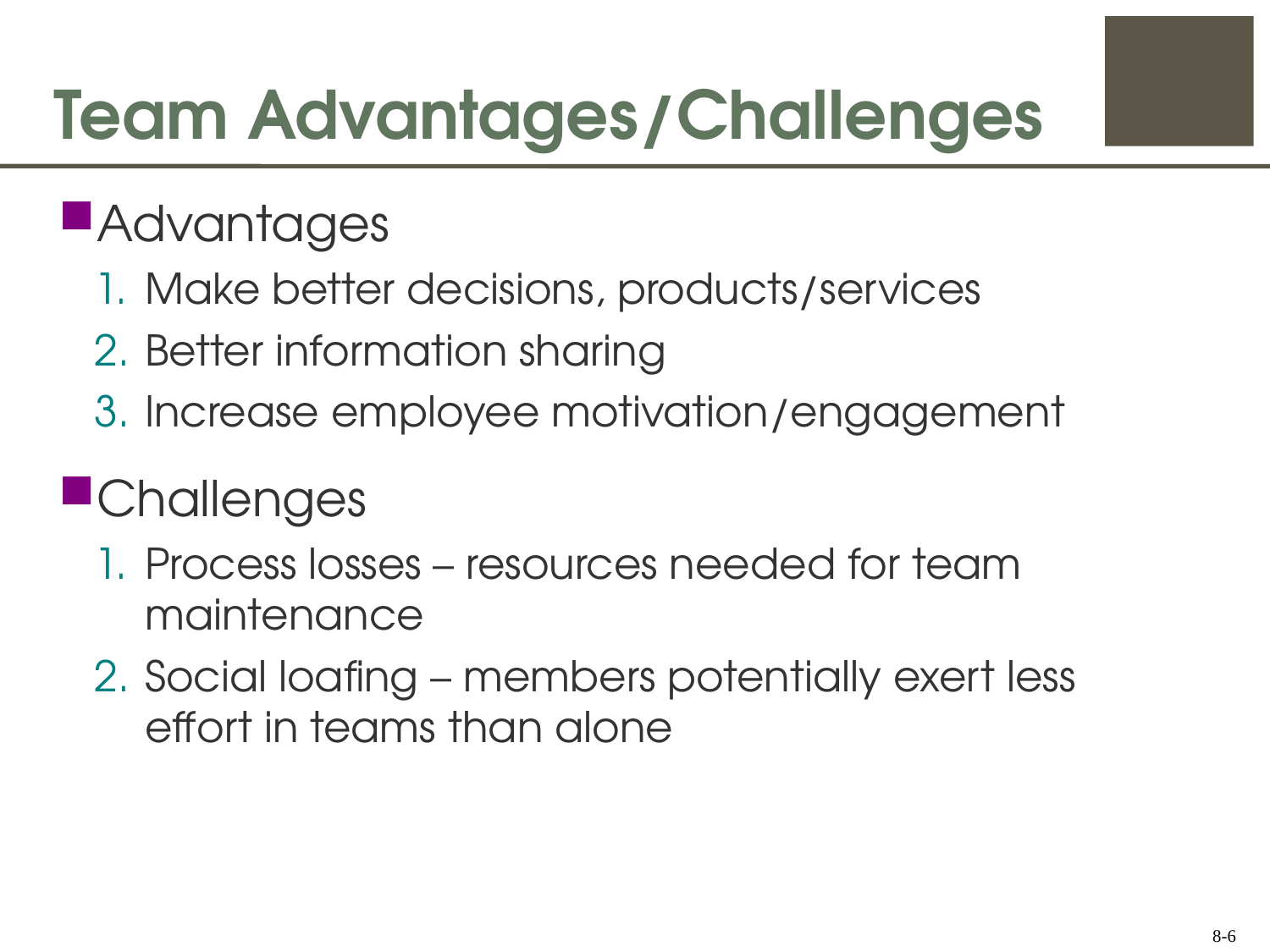

# Team Advantages/Challenges
Advantages
Make better decisions, products/services
Better information sharing
Increase employee motivation/engagement
Challenges
Process losses – resources needed for team maintenance
Social loafing – members potentially exert less effort in teams than alone